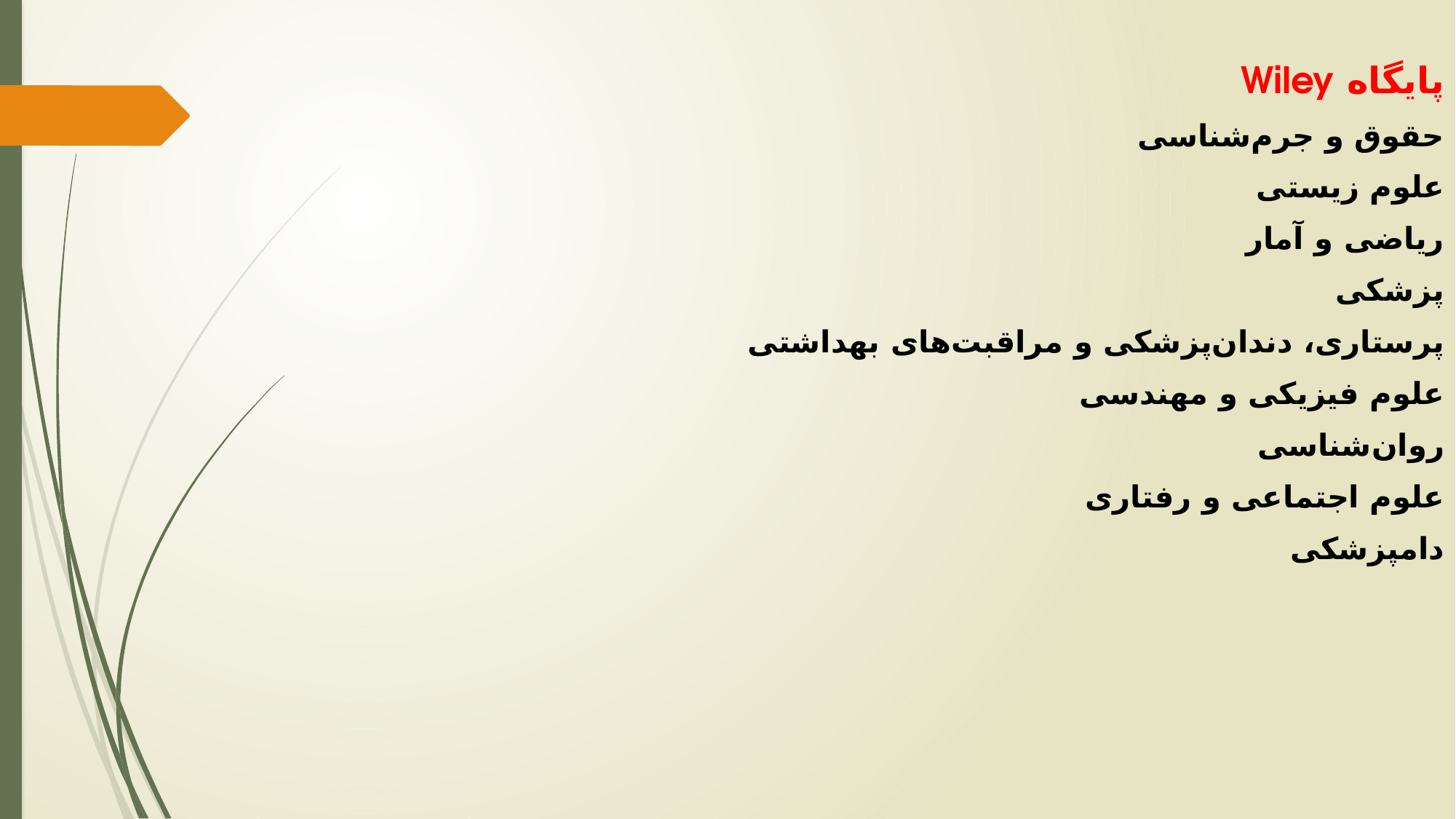

پایگاه Wiley
حقوق و جرم‌شناسی
علوم زیستی
ریاضی و آمار
پزشکی
پرستاری، دندان‌پزشکی و مراقبت‌های بهداشتی
علوم فیزیکی و مهندسی
روان‌شناسی
علوم اجتماعی و رفتاری
دامپزشکی